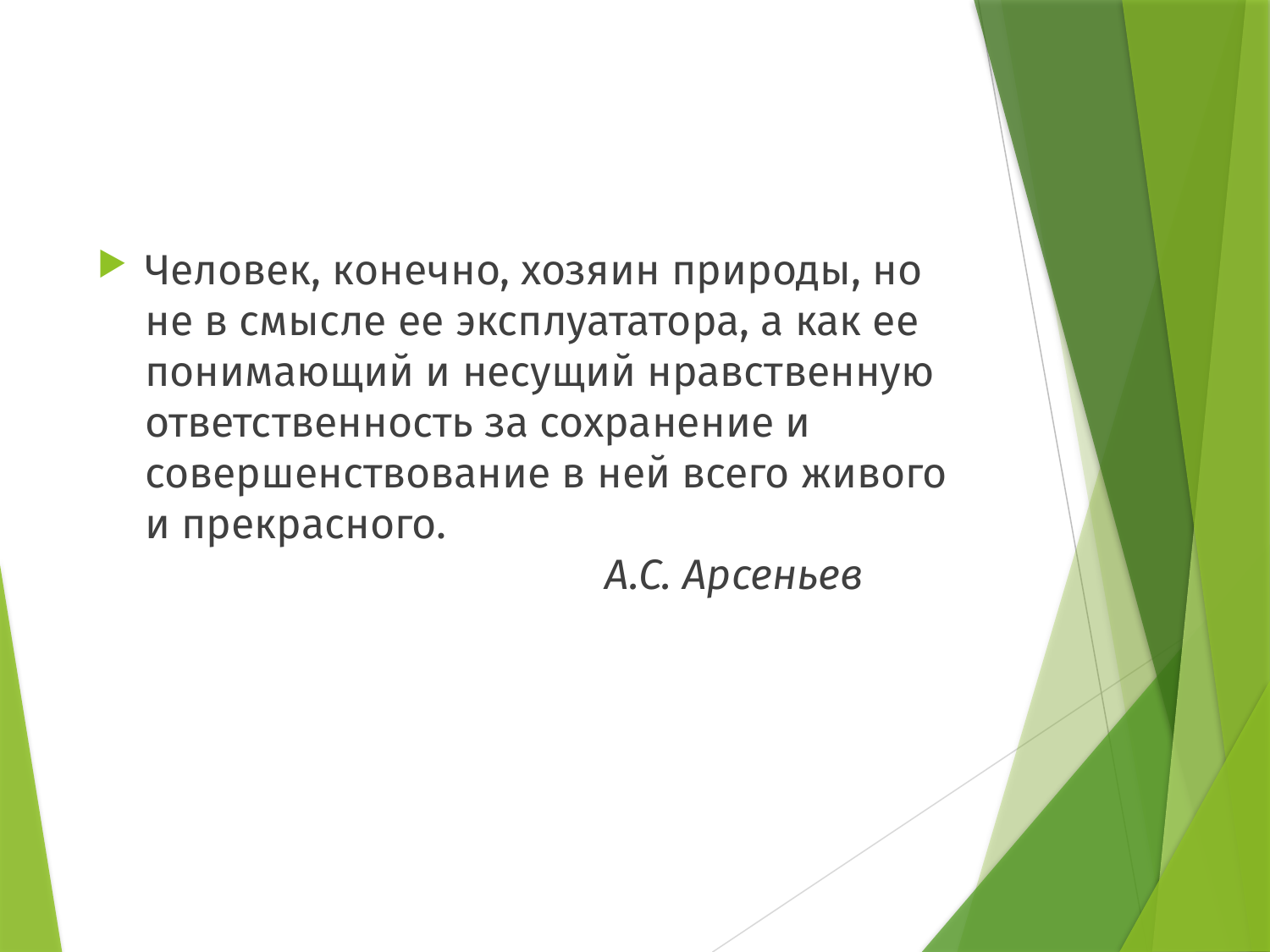

Человек, конечно, хозяин природы, но не в смысле ее эксплуататора, а как ее понимающий и несущий нравственную ответственность за сохранение и совершенствование в ней всего живого и прекрасного. 
                                         А.С. Арсеньев